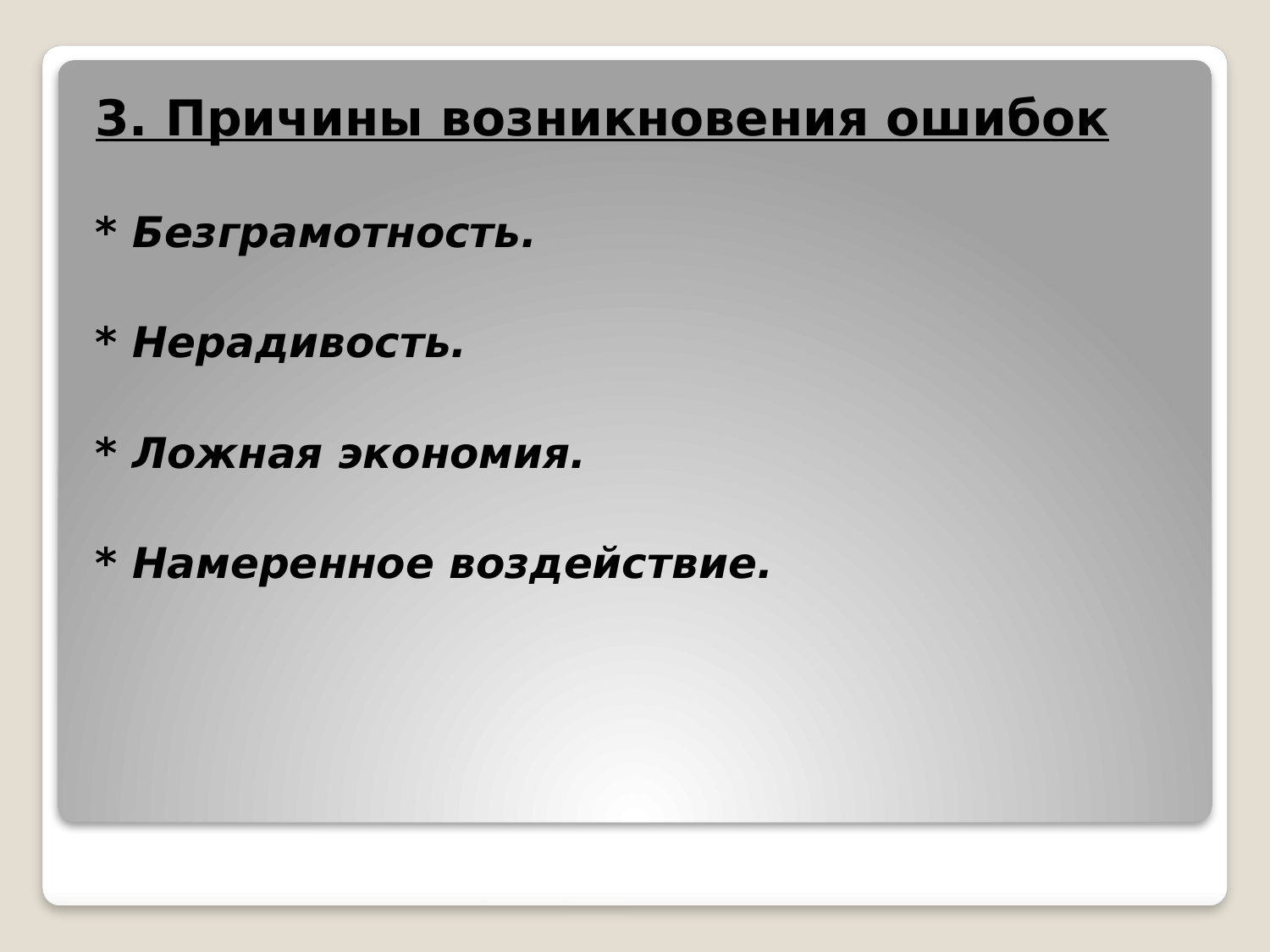

3. Причины возникновения ошибок

* Безграмотность.

* Нерадивость.

* Ложная экономия.

* Намеренное воздействие.

#